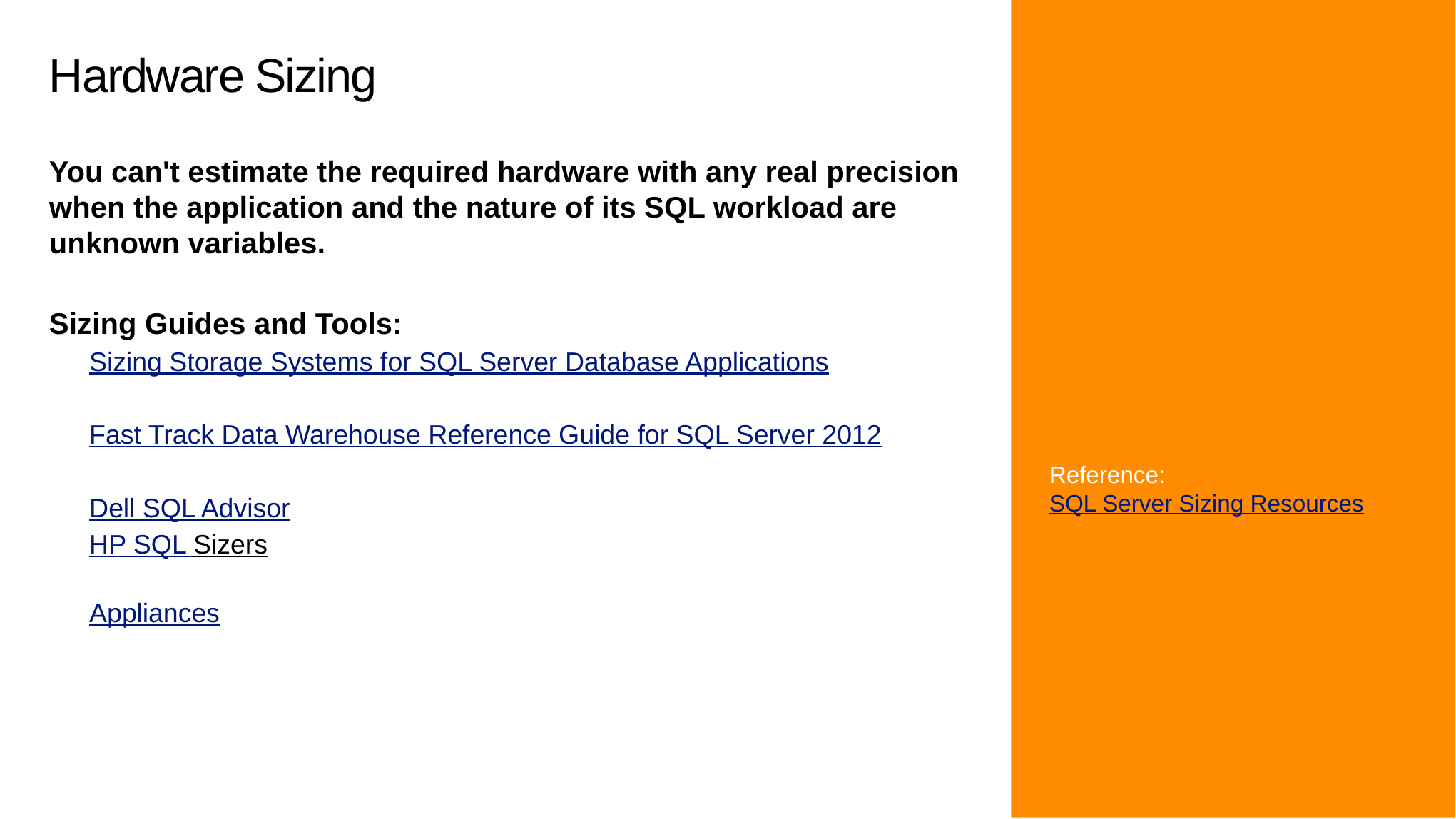

# Hardware Sizing
You can't estimate the required hardware with any real precision when the application and the nature of its SQL workload are unknown variables.

Sizing Guides and Tools:
Sizing Storage Systems for SQL Server Database Applications

Fast Track Data Warehouse Reference Guide for SQL Server 2012

Dell SQL Advisor
HP SQL Sizers
Appliances
Reference:
SQL Server Sizing Resources